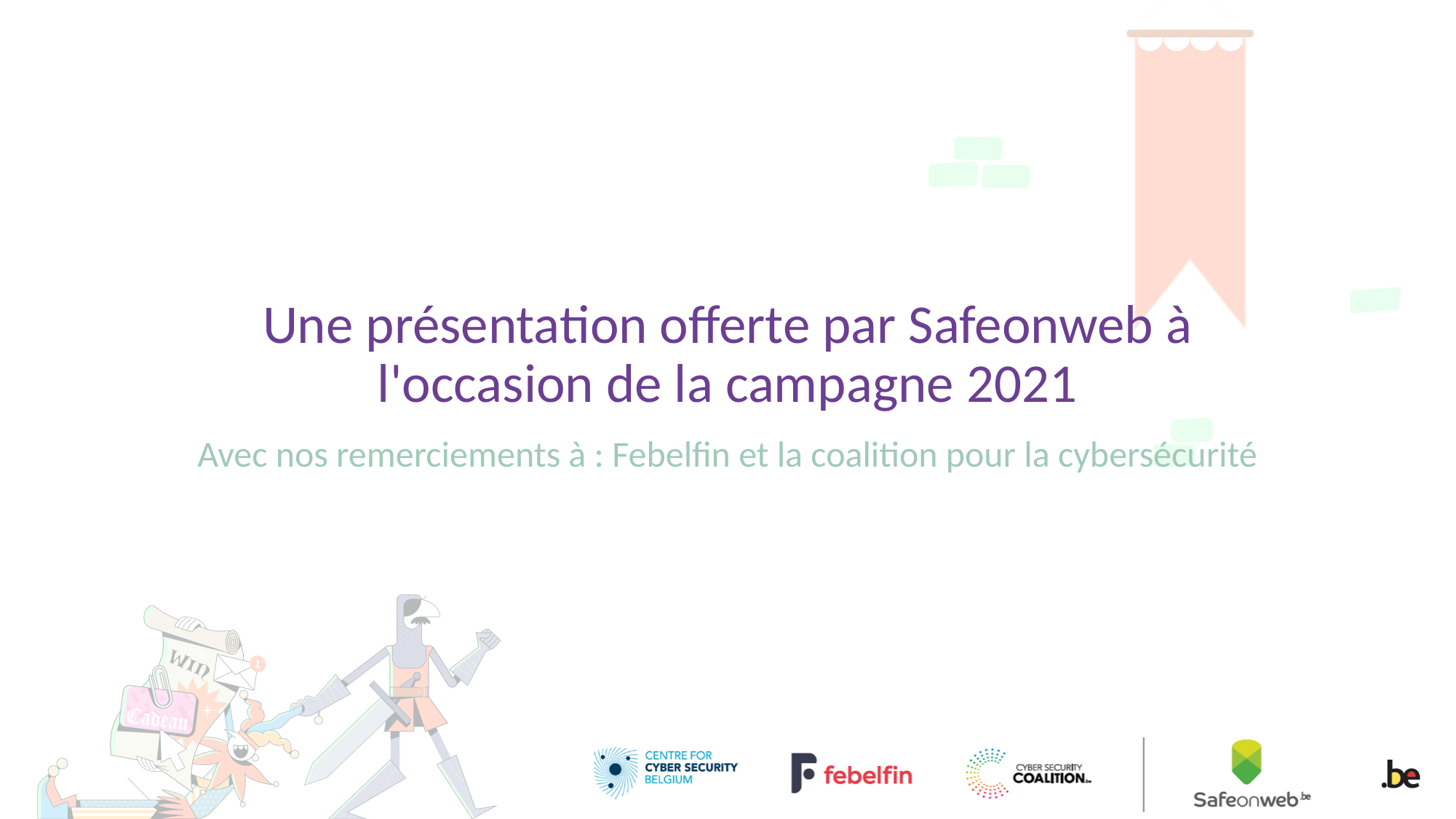

# Une présentation offerte par Safeonweb à l'occasion de la campagne 2021
Avec nos remerciements à : Febelfin et la coalition pour la cybersécurité